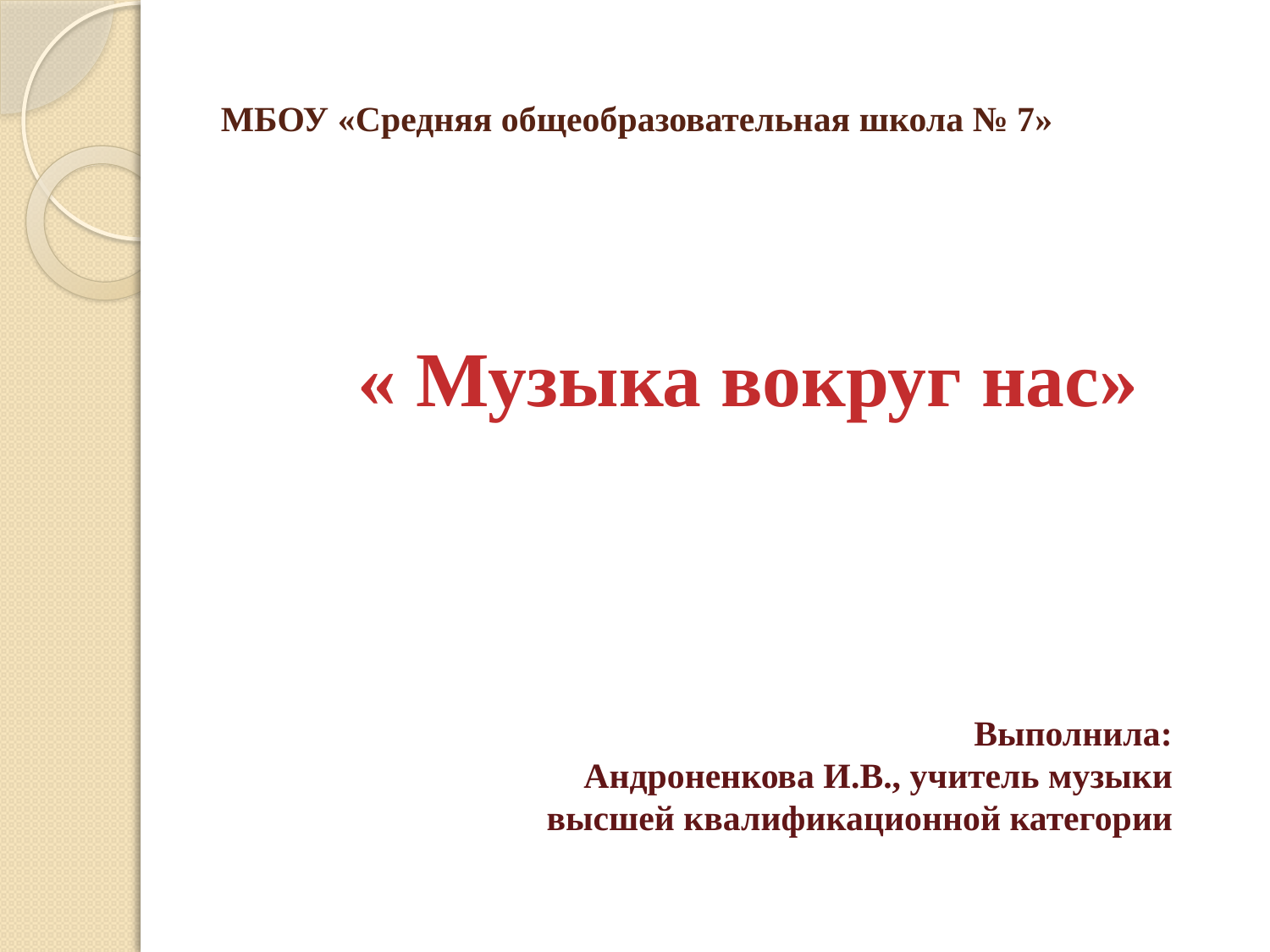

# МБОУ «Средняя общеобразовательная школа № 7»
 « Музыка вокруг нас»
Выполнила:
 Андроненкова И.В., учитель музыки высшей квалификационной категории